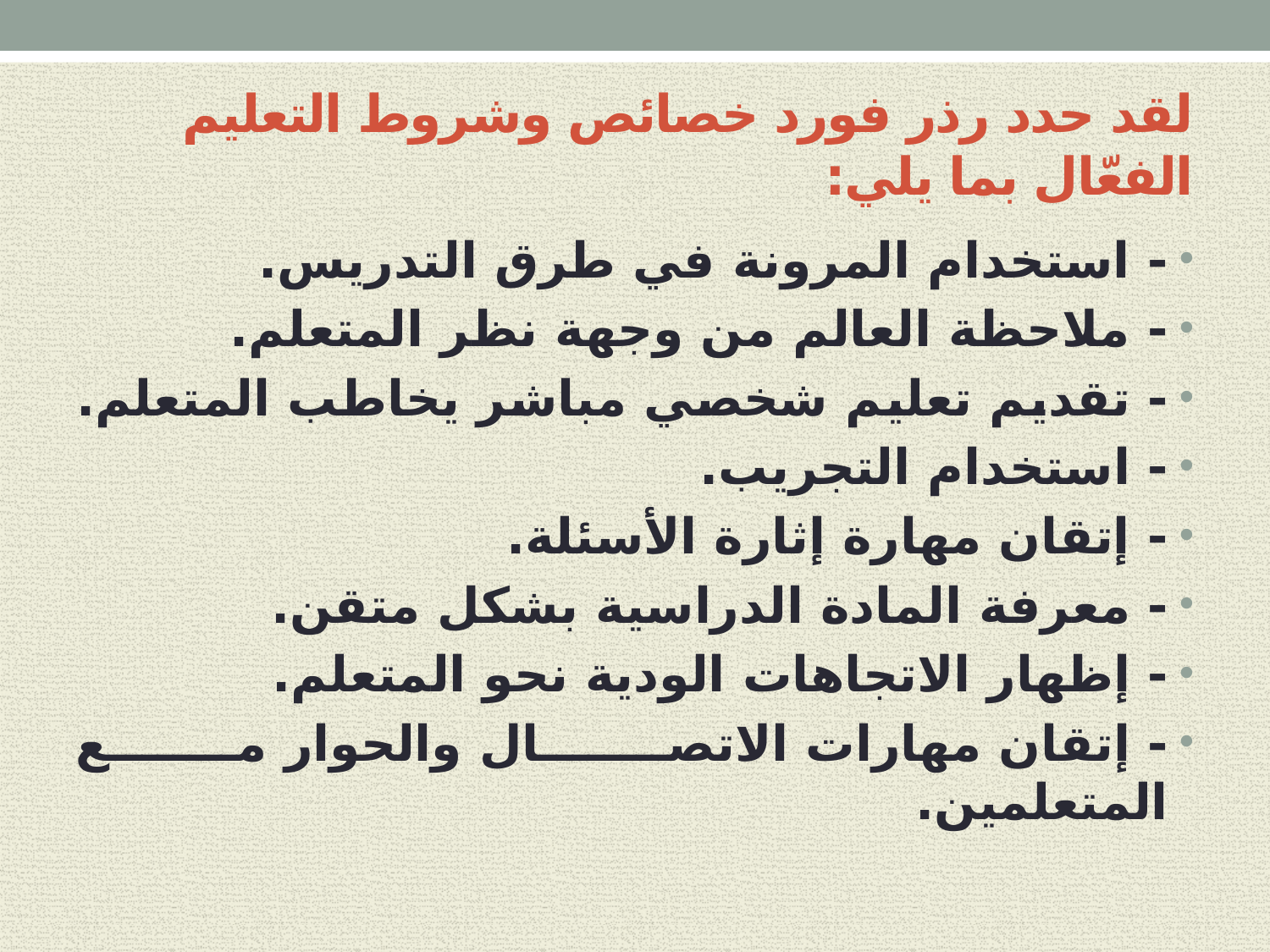

# لقد حدد رذر فورد خصائص وشروط التعليم الفعّال بما يلي:
- استخدام المرونة في طرق التدريس.
- ملاحظة العالم من وجهة نظر المتعلم.
- تقديم تعليم شخصي مباشر يخاطب المتعلم.
- استخدام التجريب.
- إتقان مهارة إثارة الأسئلة.
- معرفة المادة الدراسية بشكل متقن.
- إظهار الاتجاهات الودية نحو المتعلم.
- إتقان مهارات الاتصال والحوار مع المتعلمين.